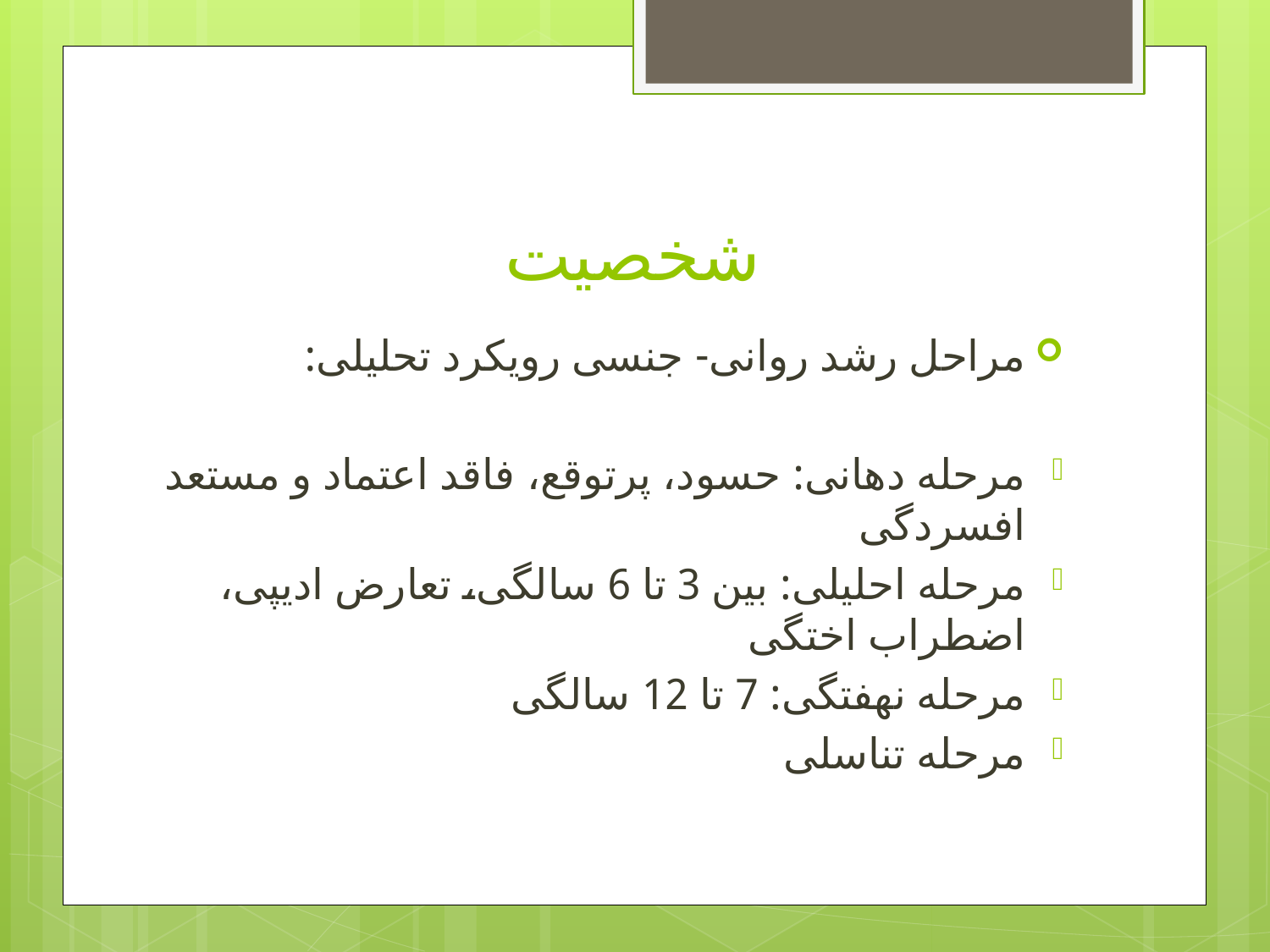

# شخصیت
مراحل رشد روانی- جنسی رویکرد تحلیلی:

مرحله دهانی: حسود، پرتوقع، فاقد اعتماد و مستعد افسردگی
مرحله احلیلی: بین 3 تا 6 سالگی، تعارض ادیپی، اضطراب اختگی
مرحله نهفتگی: 7 تا 12 سالگی
مرحله تناسلی